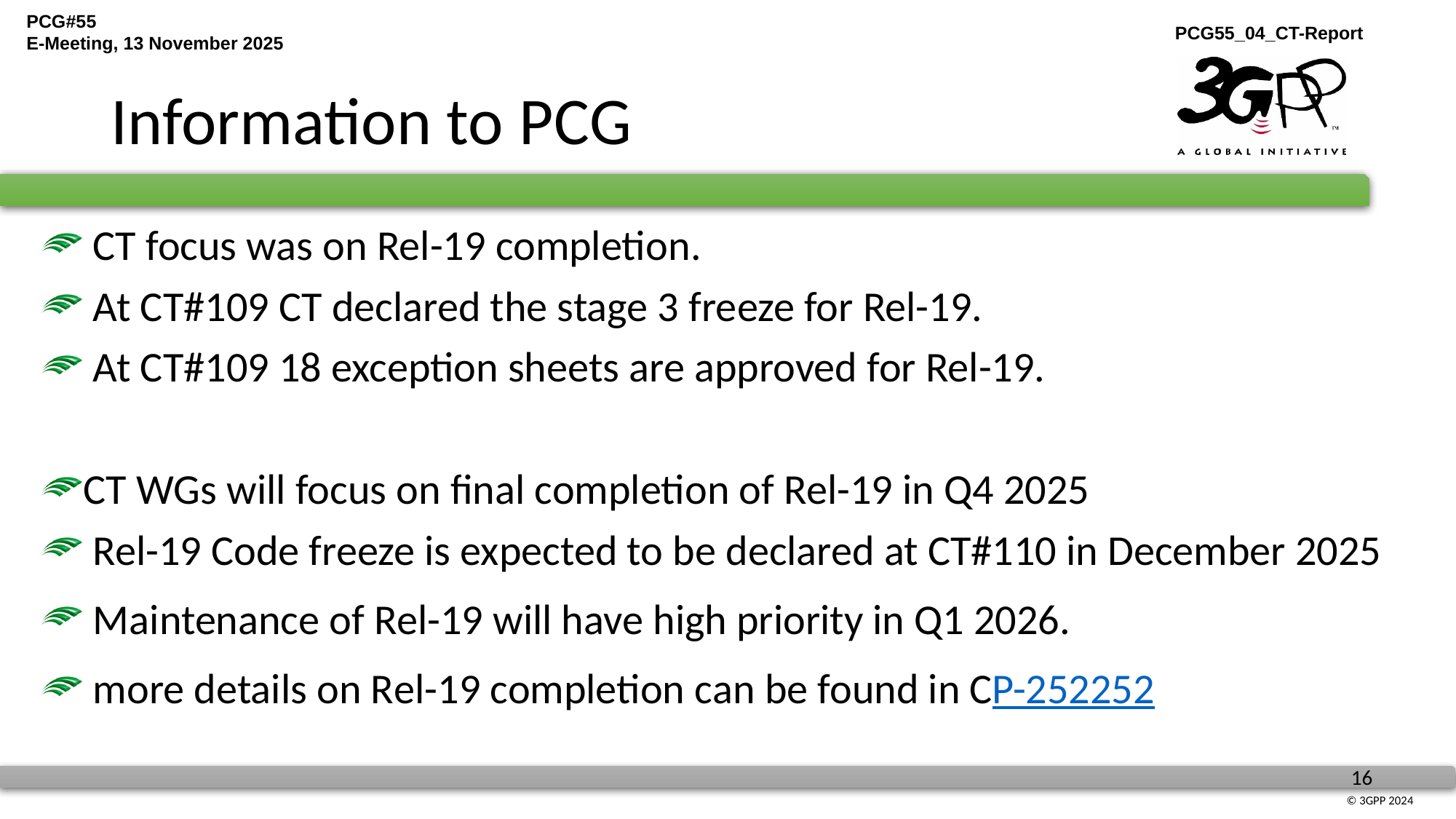

# Information to PCG
 CT focus was on Rel-19 completion.
 At CT#109 CT declared the stage 3 freeze for Rel-19.
 At CT#109 18 exception sheets are approved for Rel-19.

CT WGs will focus on final completion of Rel-19 in Q4 2025
 Rel-19 Code freeze is expected to be declared at CT#110 in December 2025
 Maintenance of Rel-19 will have high priority in Q1 2026.
 more details on Rel-19 completion can be found in CP-252252